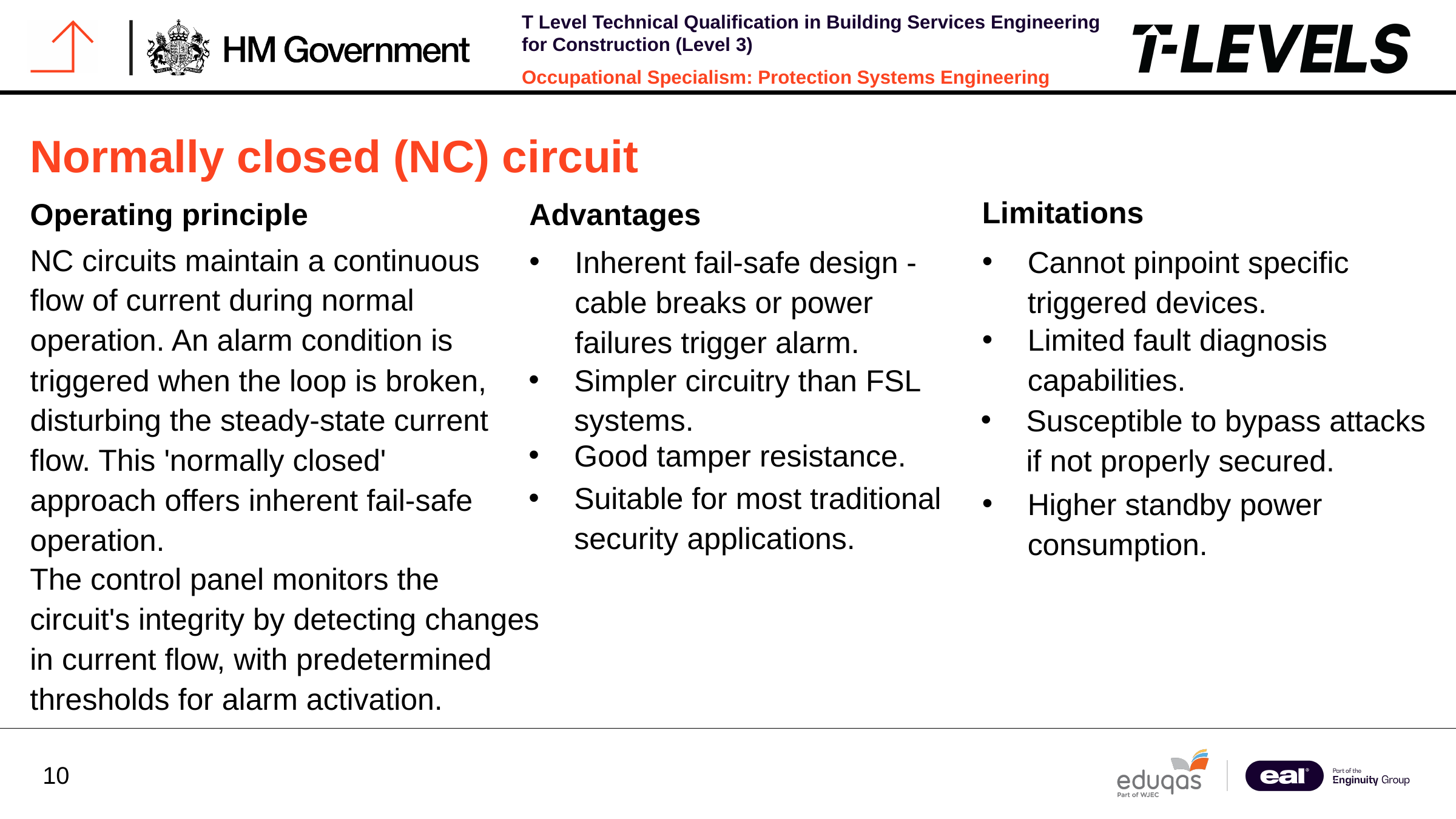

Normally closed (NC) circuit
Limitations
Operating principle
Advantages
NC circuits maintain a continuous flow of current during normal operation. An alarm condition is triggered when the loop is broken, disturbing the steady-state current flow. This 'normally closed' approach offers inherent fail-safe operation.
Inherent fail-safe design - cable breaks or power failures trigger alarm.
Cannot pinpoint specific triggered devices.
Limited fault diagnosis capabilities.
Simpler circuitry than FSL systems.
Susceptible to bypass attacks if not properly secured.
Good tamper resistance.
Suitable for most traditional security applications.
Higher standby power consumption.
The control panel monitors the circuit's integrity by detecting changes in current flow, with predetermined thresholds for alarm activation.